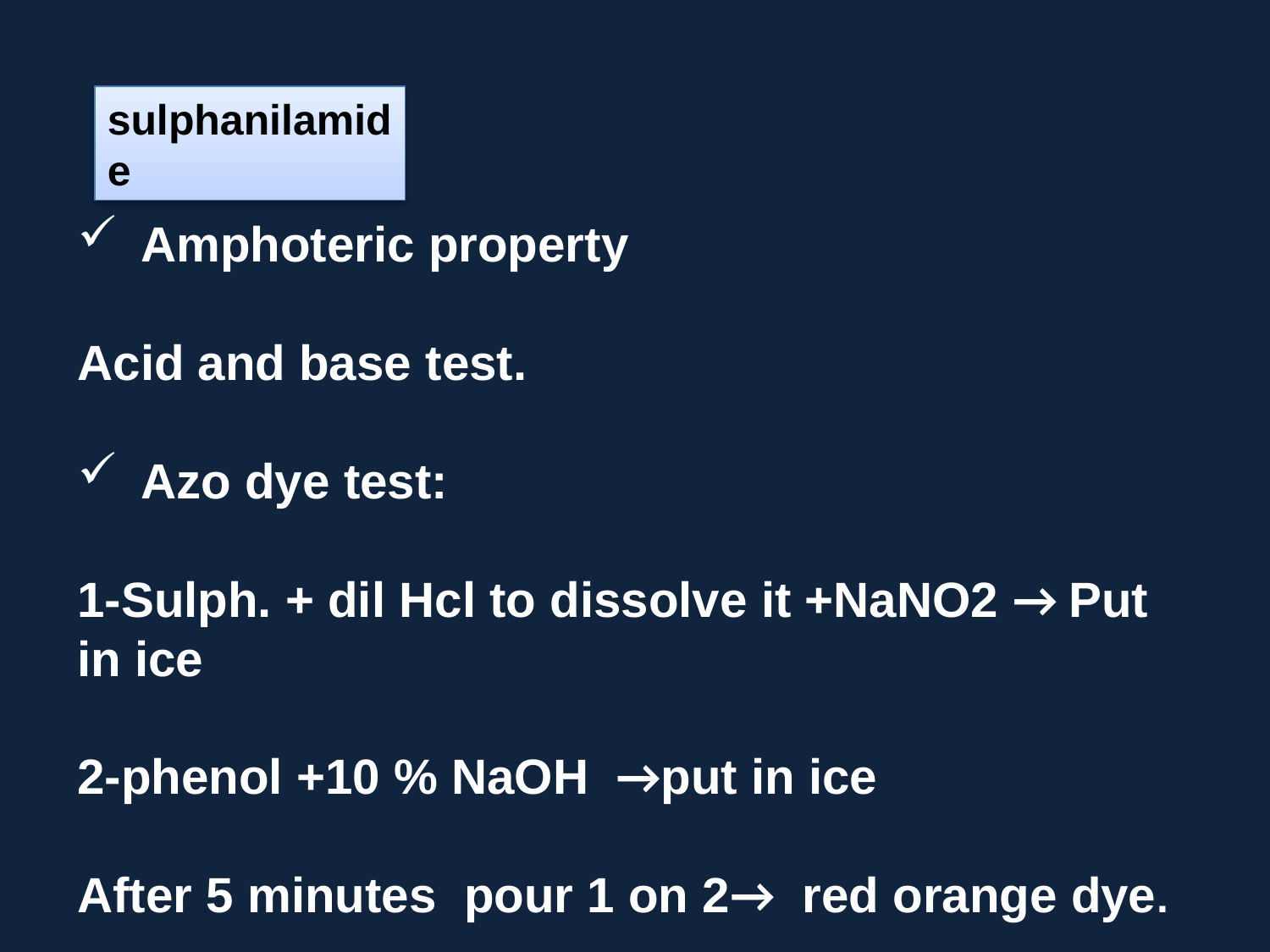

sulphanilamide
Amphoteric property

Acid and base test.

Azo dye test:

1-Sulph. + dil Hcl to dissolve it +NaNO2 → Put in ice

2-phenol +10 % NaOH  →put in ice

After 5 minutes  pour 1 on 2→  red orange dye.